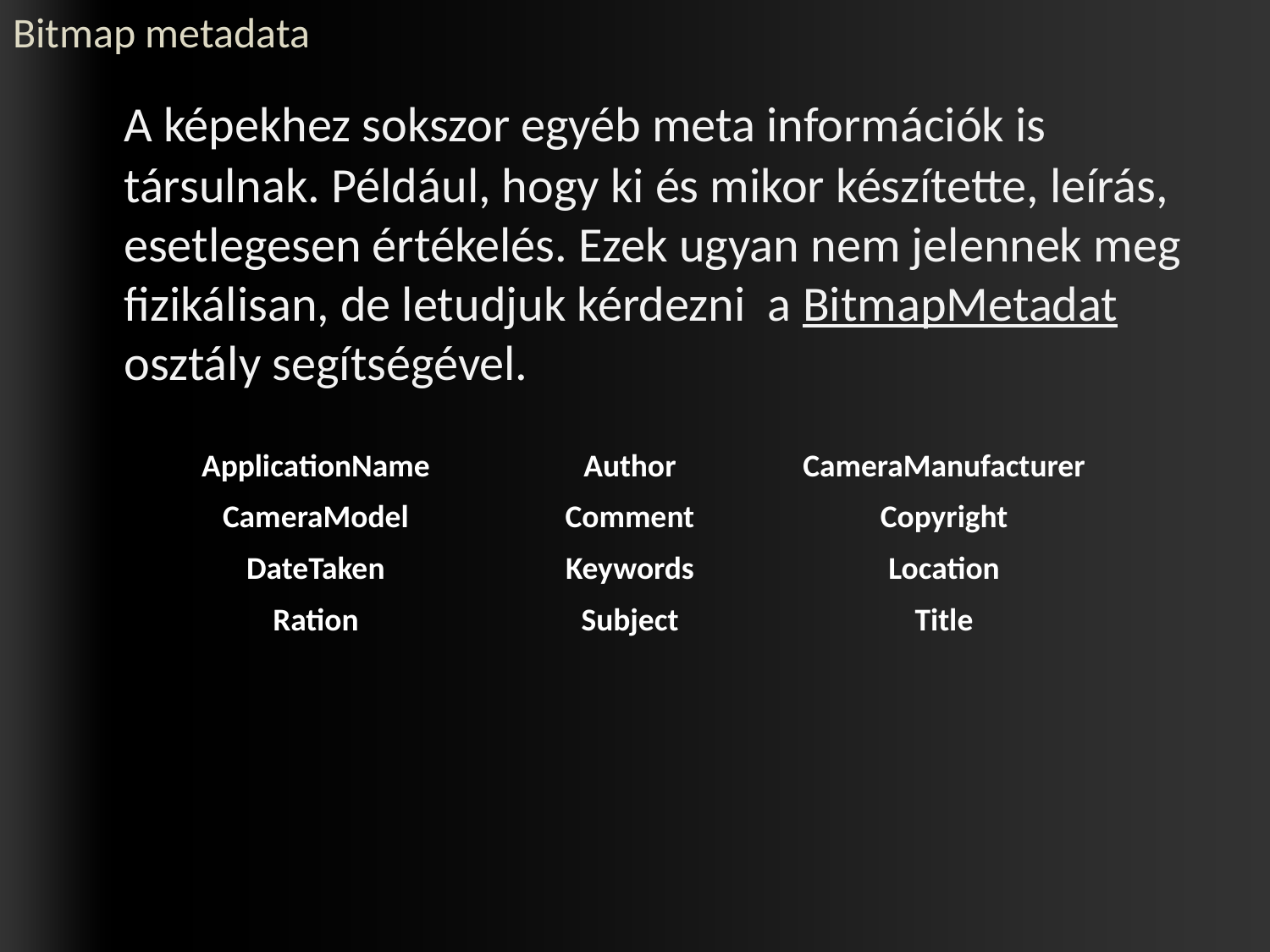

# Bitmap metadata
	A képekhez sokszor egyéb meta információk is társulnak. Például, hogy ki és mikor készítette, leírás, esetlegesen értékelés. Ezek ugyan nem jelennek meg fizikálisan, de letudjuk kérdezni  a BitmapMetadat osztály segítségével.
| ApplicationName | Author | CameraManufacturer |
| --- | --- | --- |
| CameraModel | Comment | Copyright |
| DateTaken | Keywords | Location |
| Ration | Subject | Title |